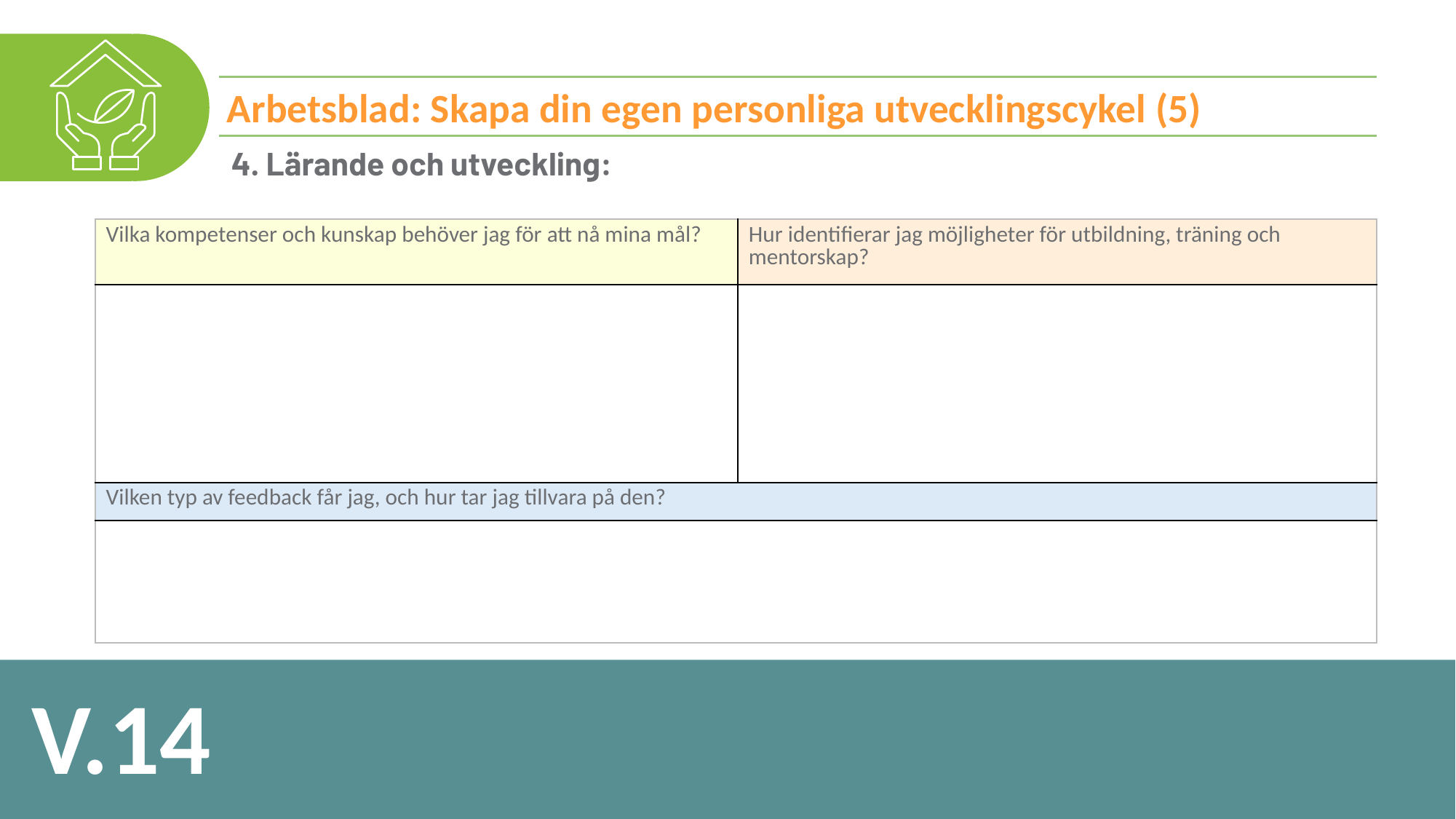

Arbetsblad: Skapa din egen personliga utvecklingscykel (5)

4. Lärande och utveckling:
| Vilka kompetenser och kunskap behöver jag för att nå mina mål? | Hur identifierar jag möjligheter för utbildning, träning och mentorskap? |
| --- | --- |
|  |  |
| Vilken typ av feedback får jag, och hur tar jag tillvara på den? |  |
|  |  |

V.14